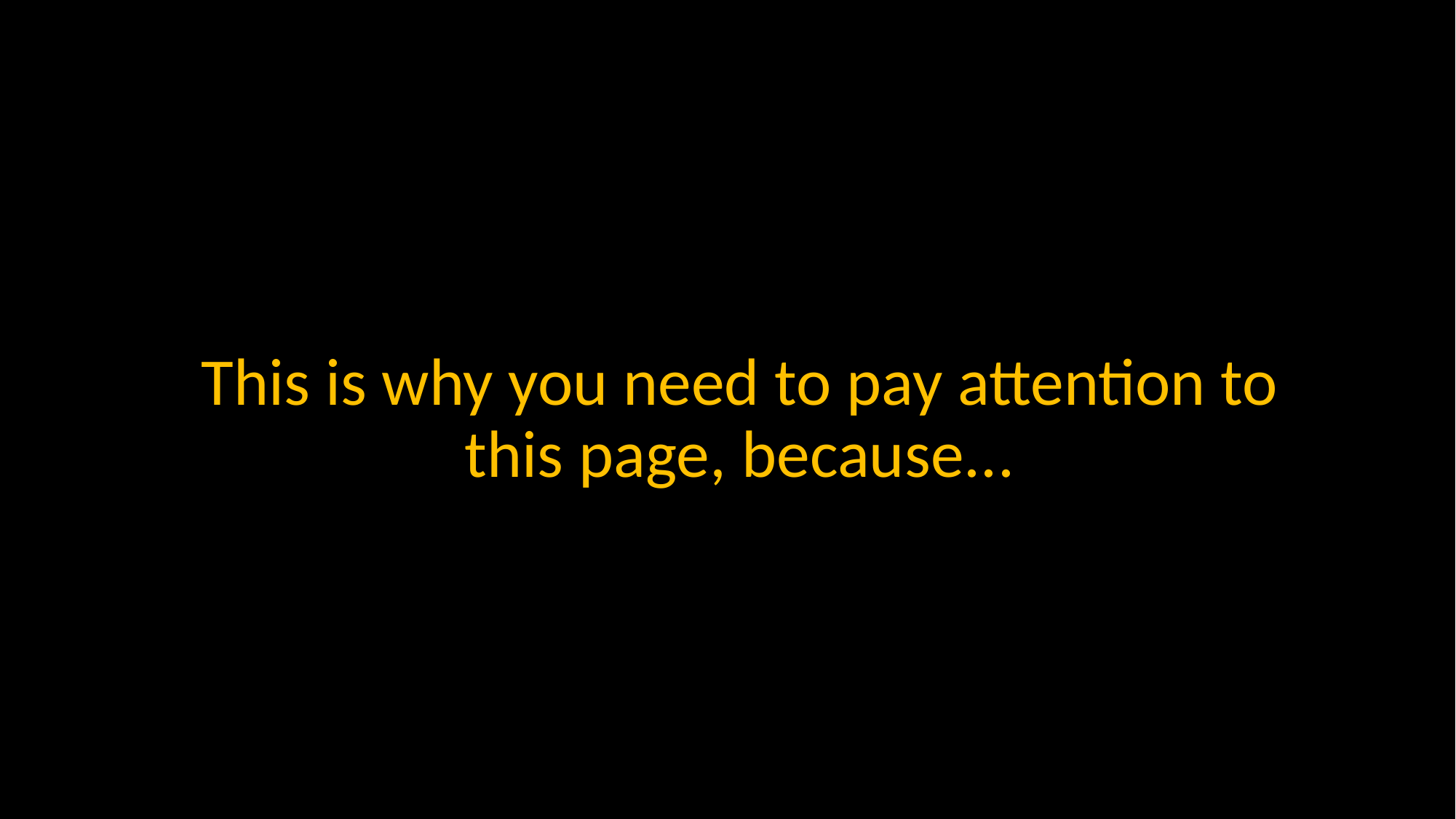

This is why you need to pay attention to this page, because...